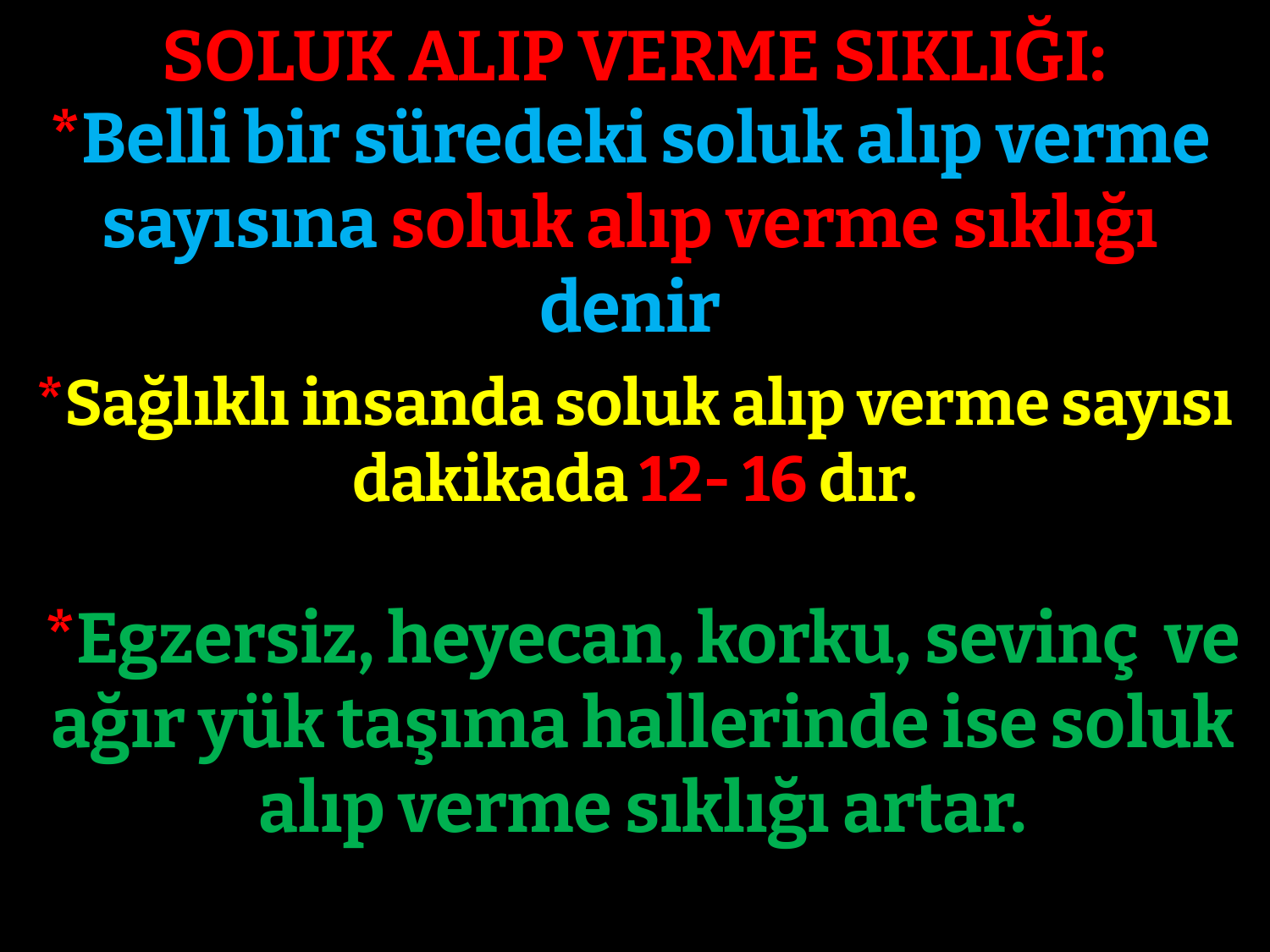

SOLUK ALIP VERME SIKLIĞI:
*Belli bir süredeki soluk alıp verme sayısına soluk alıp verme sıklığı denir
#
*Sağlıklı insanda soluk alıp verme sayısı dakikada 12- 16 dır.
*Egzersiz, heyecan, korku, sevinç  ve ağır yük taşıma hallerinde ise soluk alıp verme sıklığı artar.